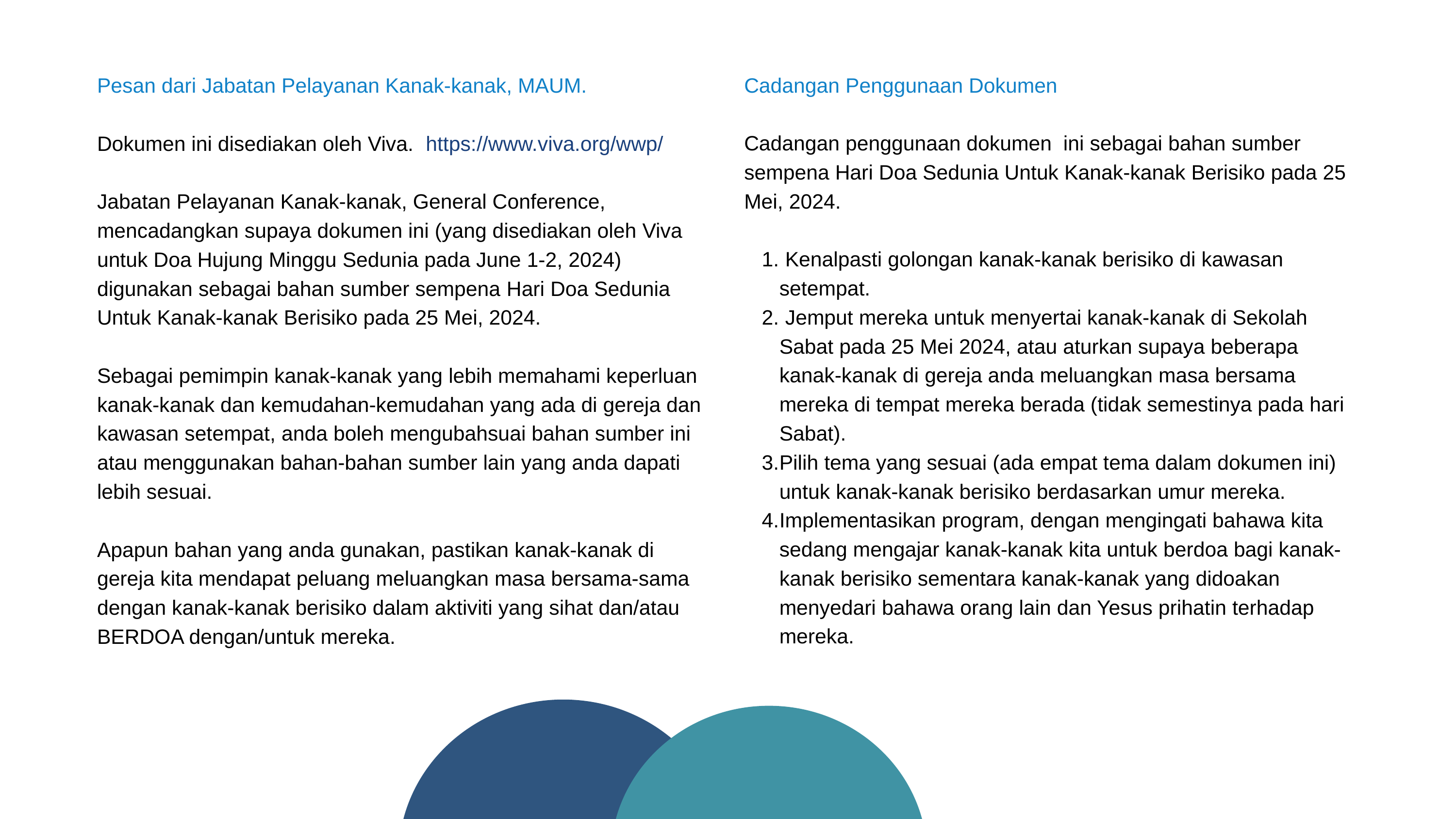

Cadangan Penggunaan Dokumen

Cadangan penggunaan dokumen  ini sebagai bahan sumber sempena Hari Doa Sedunia Untuk Kanak-kanak Berisiko pada 25 Mei, 2024.

 Kenalpasti golongan kanak-kanak berisiko di kawasan setempat.
 Jemput mereka untuk menyertai kanak-kanak di Sekolah Sabat pada 25 Mei 2024, atau aturkan supaya beberapa kanak-kanak di gereja anda meluangkan masa bersama mereka di tempat mereka berada (tidak semestinya pada hari Sabat).
Pilih tema yang sesuai (ada empat tema dalam dokumen ini) untuk kanak-kanak berisiko berdasarkan umur mereka.
Implementasikan program, dengan mengingati bahawa kita sedang mengajar kanak-kanak kita untuk berdoa bagi kanak-kanak berisiko sementara kanak-kanak yang didoakan menyedari bahawa orang lain dan Yesus prihatin terhadap mereka.

Pesan dari Jabatan Pelayanan Kanak-kanak, MAUM.

Dokumen ini disediakan oleh Viva.  https://www.viva.org/wwp/

Jabatan Pelayanan Kanak-kanak, General Conference, mencadangkan supaya dokumen ini (yang disediakan oleh Viva untuk Doa Hujung Minggu Sedunia pada June 1-2, 2024) digunakan sebagai bahan sumber sempena Hari Doa Sedunia Untuk Kanak-kanak Berisiko pada 25 Mei, 2024.

Sebagai pemimpin kanak-kanak yang lebih memahami keperluan kanak-kanak dan kemudahan-kemudahan yang ada di gereja dan kawasan setempat, anda boleh mengubahsuai bahan sumber ini atau menggunakan bahan-bahan sumber lain yang anda dapati lebih sesuai.

Apapun bahan yang anda gunakan, pastikan kanak-kanak di gereja kita mendapat peluang meluangkan masa bersama-sama dengan kanak-kanak berisiko dalam aktiviti yang sihat dan/atau  BERDOA dengan/untuk mereka.